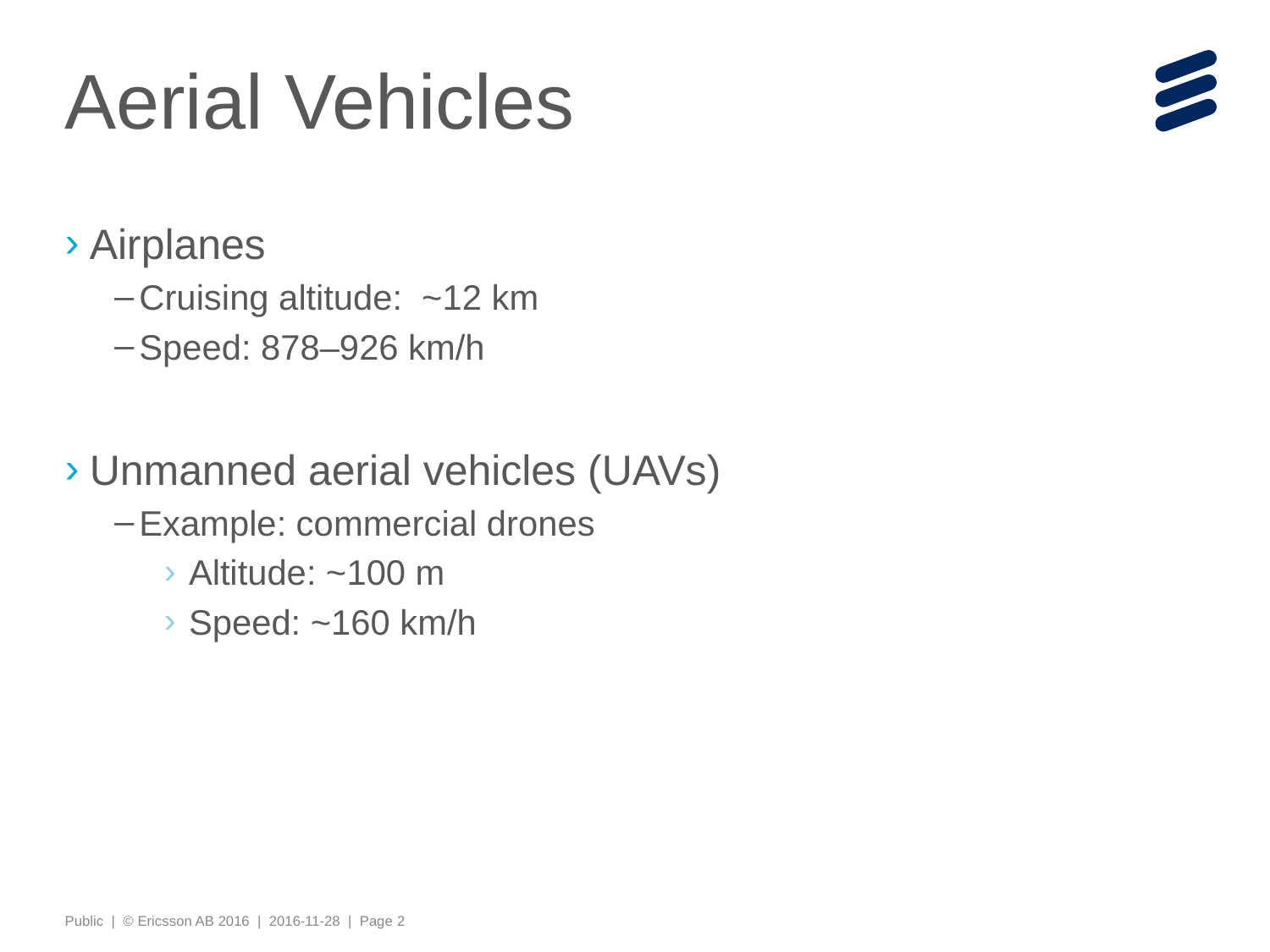

# Aerial Vehicles
Airplanes
Cruising altitude:  ~12 km
Speed: 878–926 km/h

Unmanned aerial vehicles (UAVs)
Example: commercial drones
Altitude: ~100 m
Speed: ~160 km/h